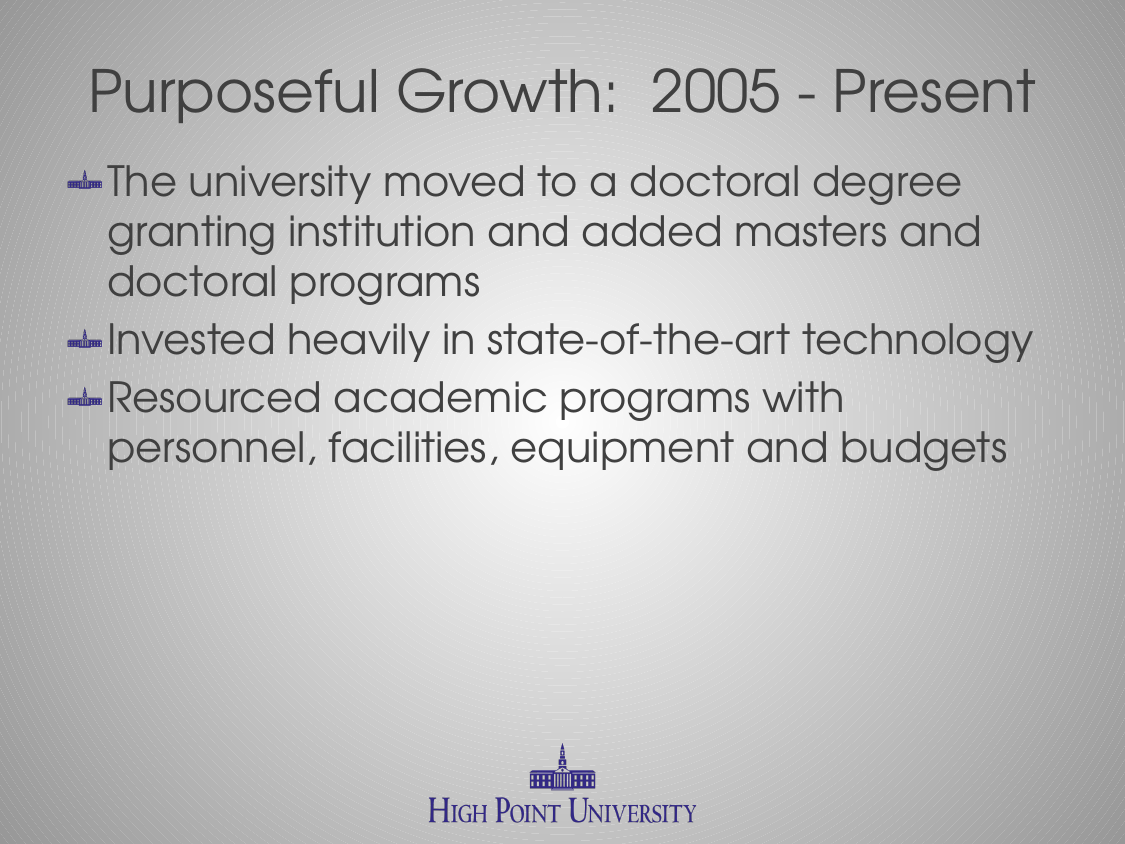

Purposeful Growth:  2005 - Present
The university moved to a doctoral degree granting institution and added masters and doctoral programs
Invested heavily in state-of-the-art technology
Resourced academic programs with personnel, facilities, equipment and budgets